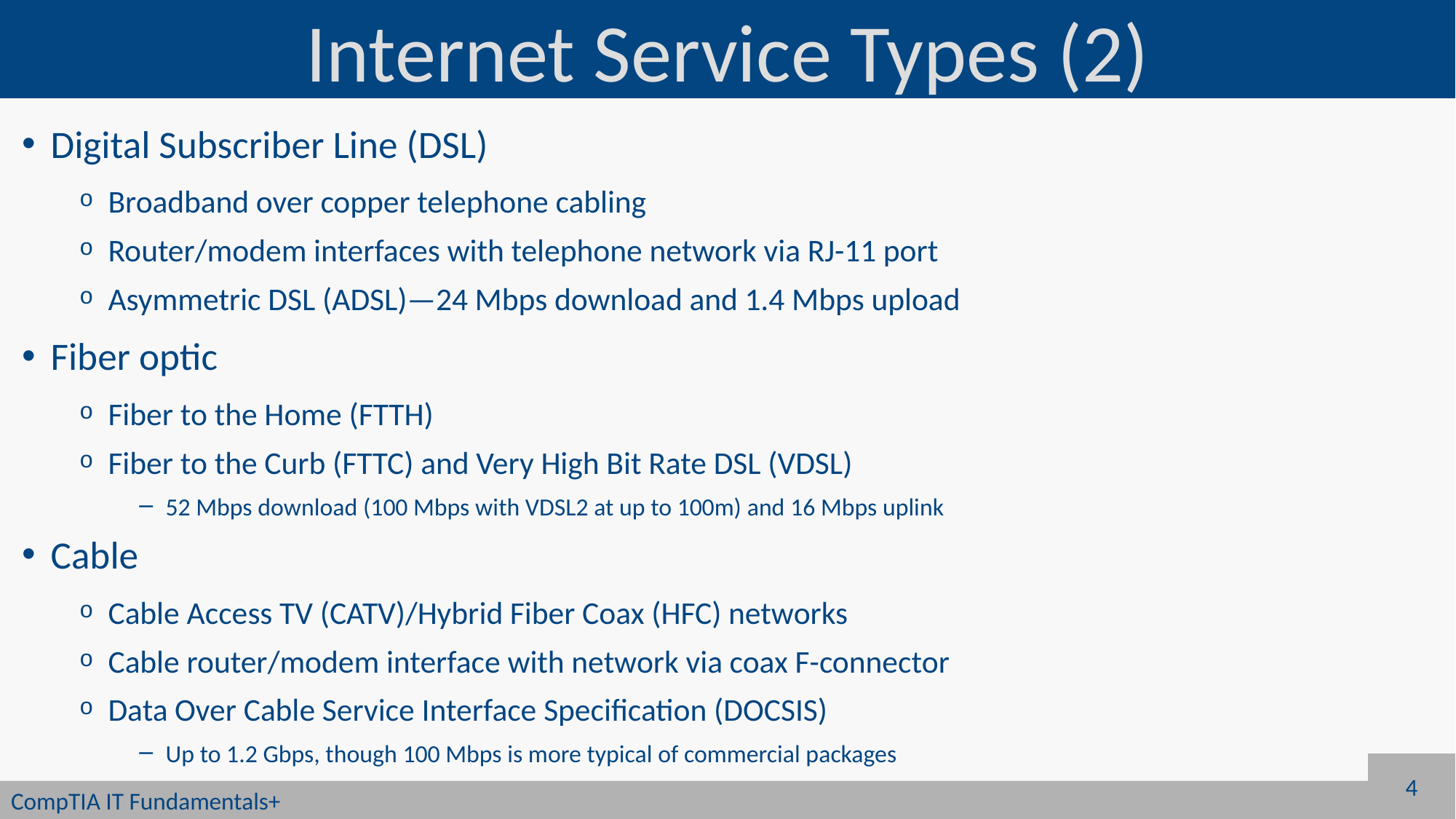

# Internet Service Types (2)
Digital Subscriber Line (DSL)
Broadband over copper telephone cabling
Router/modem interfaces with telephone network via RJ-11 port
Asymmetric DSL (ADSL)—24 Mbps download and 1.4 Mbps upload
Fiber optic
Fiber to the Home (FTTH)
Fiber to the Curb (FTTC) and Very High Bit Rate DSL (VDSL)
52 Mbps download (100 Mbps with VDSL2 at up to 100m) and 16 Mbps uplink
Cable
Cable Access TV (CATV)/Hybrid Fiber Coax (HFC) networks
Cable router/modem interface with network via coax F-connector
Data Over Cable Service Interface Specification (DOCSIS)
Up to 1.2 Gbps, though 100 Mbps is more typical of commercial packages

4
CompTIA IT Fundamentals+